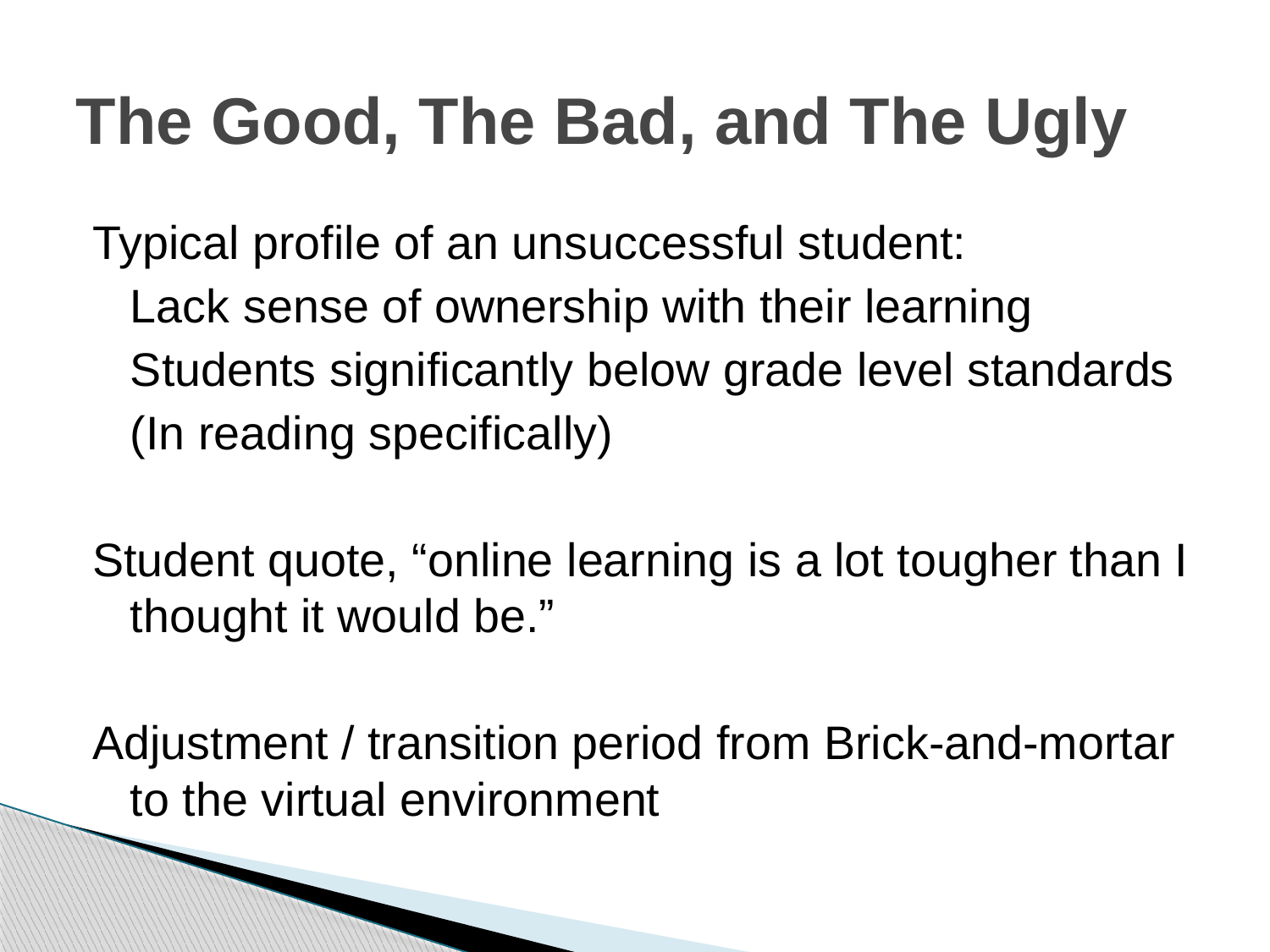

# The Good, The Bad, and The Ugly
Typical profile of an unsuccessful student:
	Lack sense of ownership with their learning
	Students significantly below grade level standards
	(In reading specifically)

Student quote, “online learning is a lot tougher than I thought it would be.”

Adjustment / transition period from Brick-and-mortar to the virtual environment